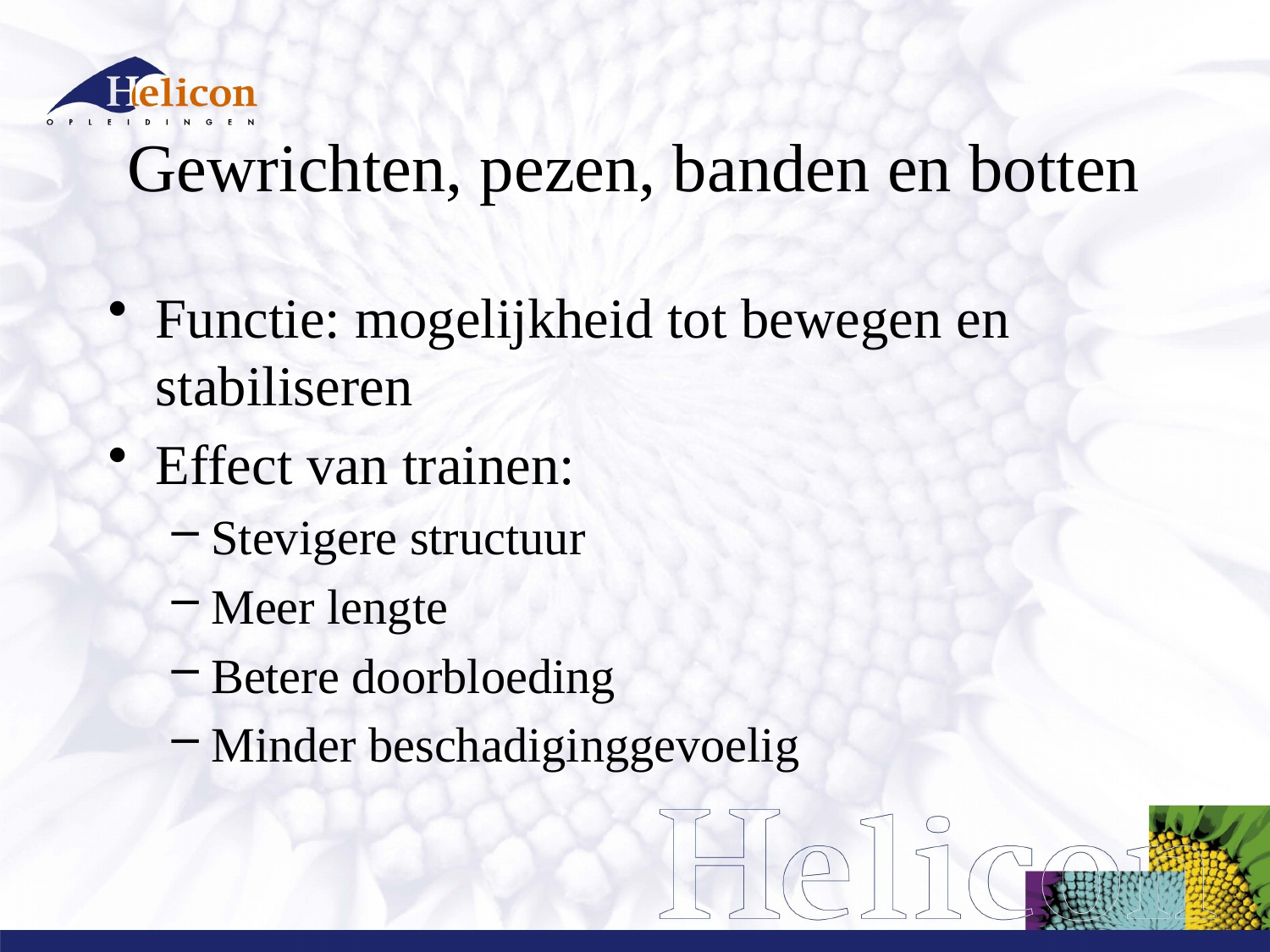

# Gewrichten, pezen, banden en botten
Functie: mogelijkheid tot bewegen en stabiliseren
Effect van trainen:
Stevigere structuur
Meer lengte
Betere doorbloeding
Minder beschadiginggevoelig